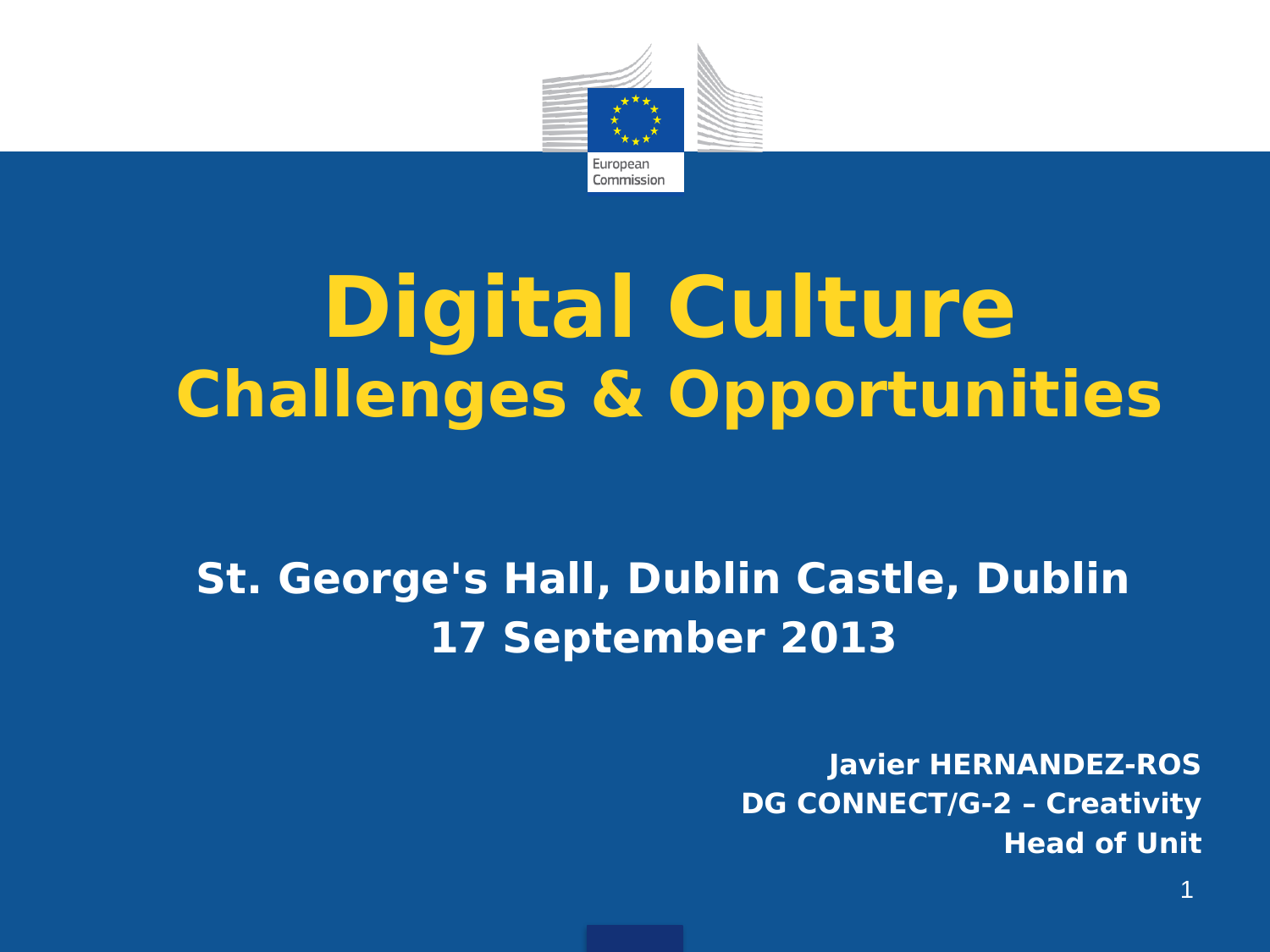

# Digital Culture Challenges & Opportunities

St. George's Hall, Dublin Castle, Dublin
17 September 2013

Javier HERNANDEZ-ROS
DG CONNECT/G-2 – Creativity
Head of Unit
1